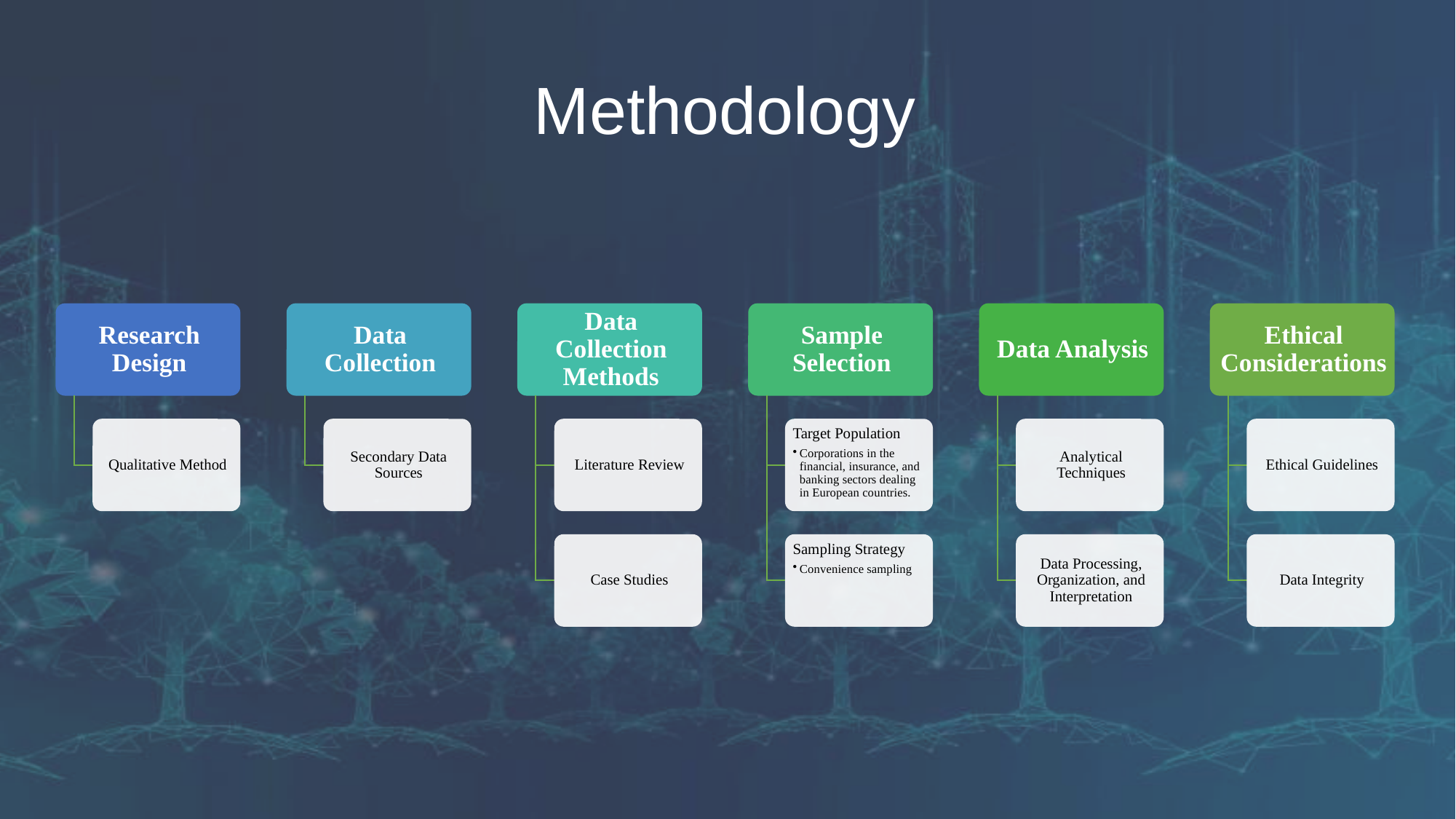

# Methodology
Research Design
Qualitative Method
Data Collection
Secondary Data Sources
Data Collection Methods
Literature Review
Case Studies
Sample Selection
Target Population
Corporations in the financial, insurance, and banking sectors dealing in European countries.
Sampling Strategy
Convenience sampling
Data Analysis
Analytical Techniques
Data Processing, Organization, and Interpretation
Ethical Considerations
Ethical Guidelines
Data Integrity